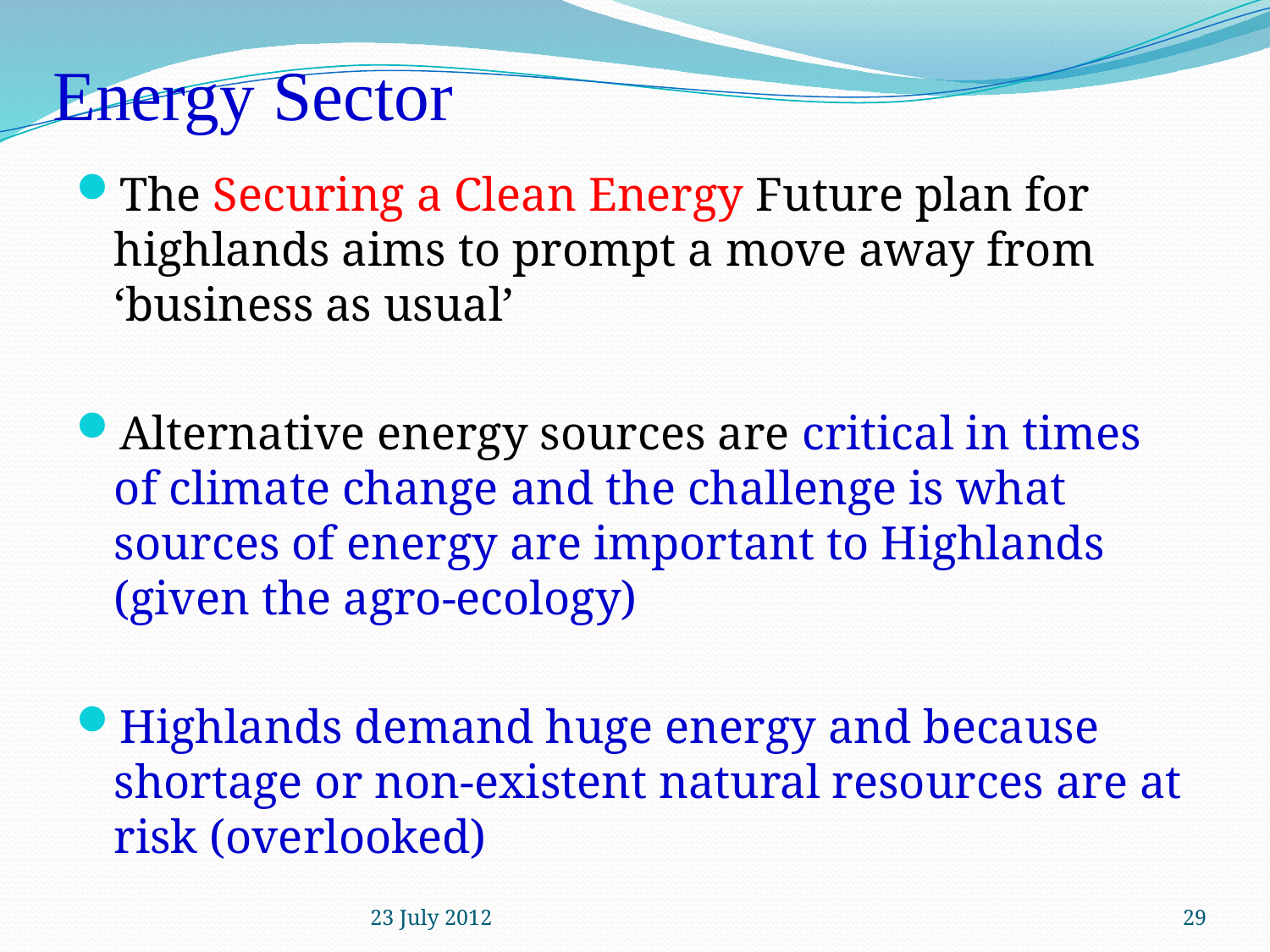

# Energy Sector
The Securing a Clean Energy Future plan for highlands aims to prompt a move away from ‘business as usual’

Alternative energy sources are critical in times of climate change and the challenge is what sources of energy are important to Highlands (given the agro-ecology)

Highlands demand huge energy and because shortage or non-existent natural resources are at risk (overlooked)

23 July 2012
29